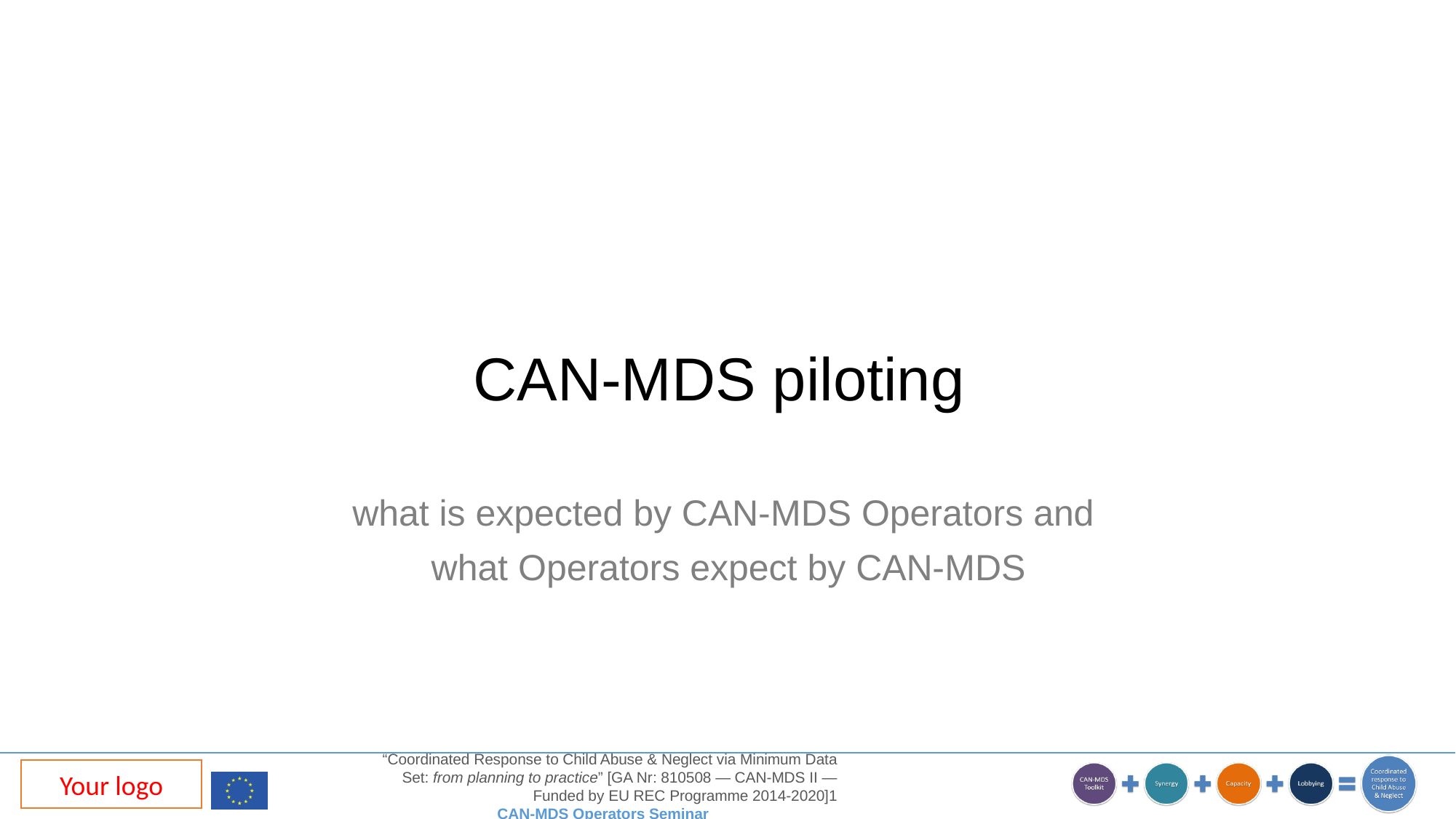

# CAN-MDS piloting

what is expected by CAN-MDS Operators and
what Operators expect by CAN-MDS